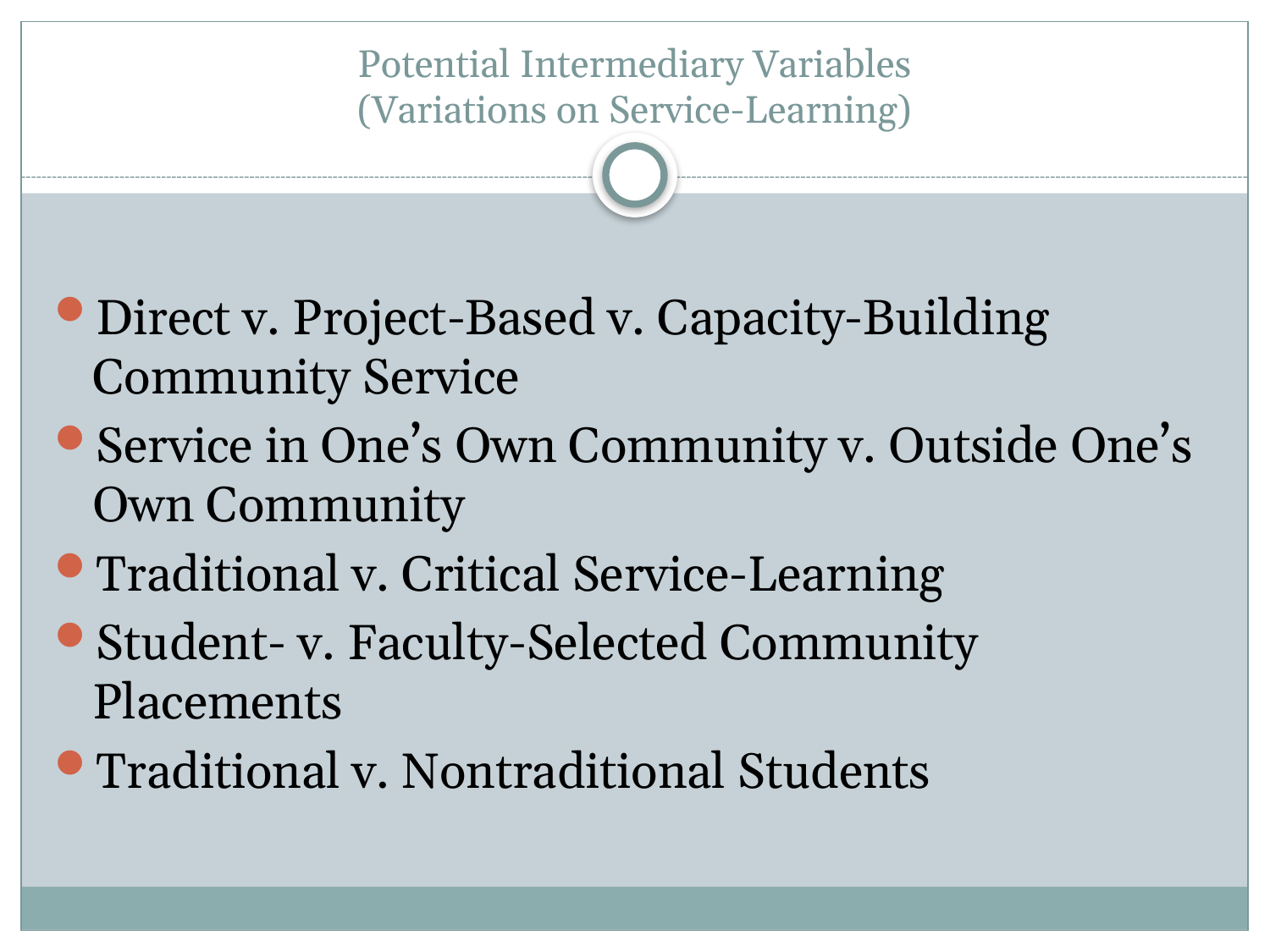

# Potential Intermediary Variables (Variations on Service-Learning)

Direct v. Project-Based v. Capacity-Building Community Service
Service in One’s Own Community v. Outside One’s Own Community
Traditional v. Critical Service-Learning
Student- v. Faculty-Selected Community Placements
Traditional v. Nontraditional Students